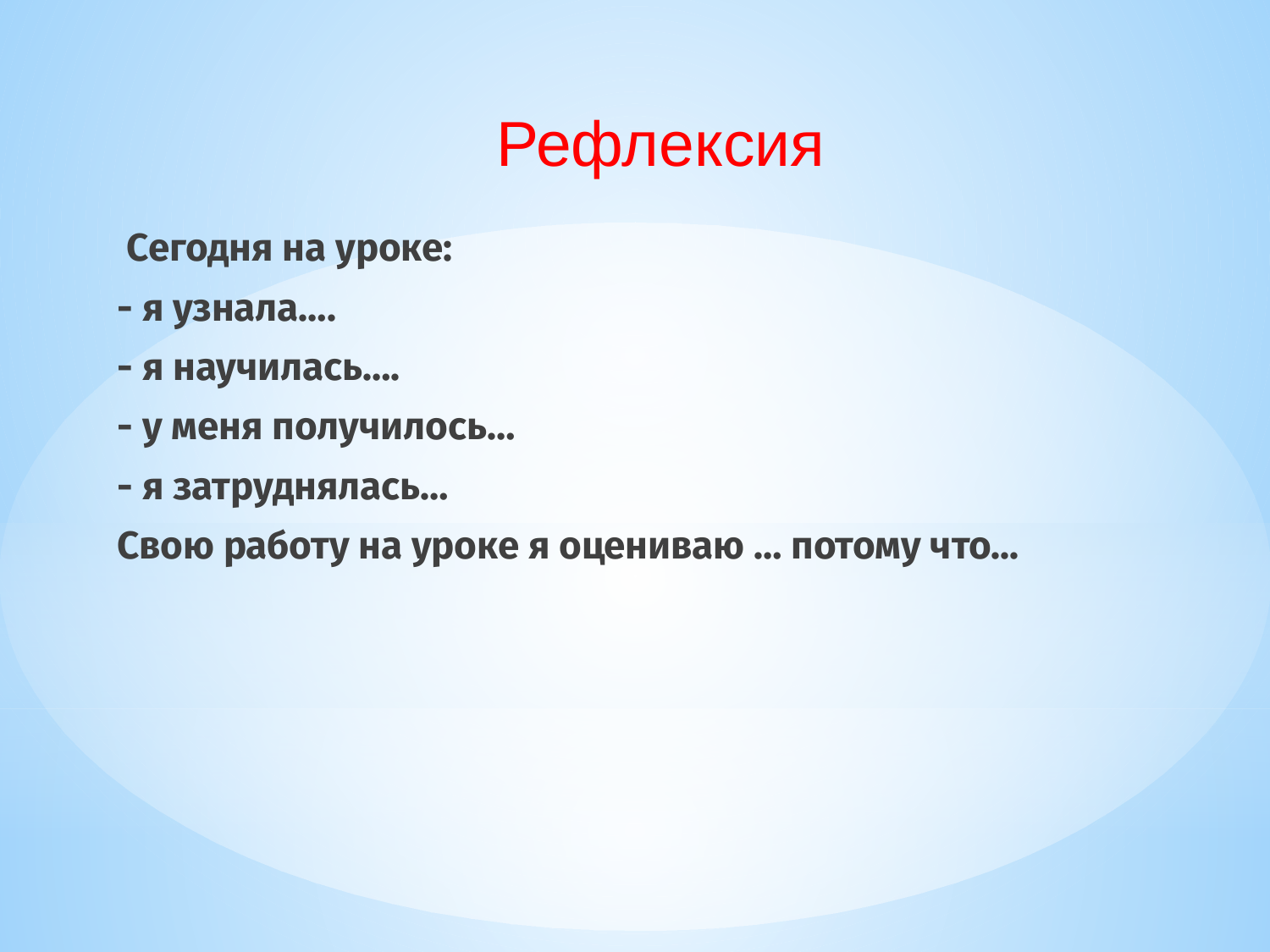

Рефлексия
 Сегодня на уроке:
- я узнала….
- я научилась….
- у меня получилось…
- я затруднялась…
Свою работу на уроке я оцениваю … потому что...